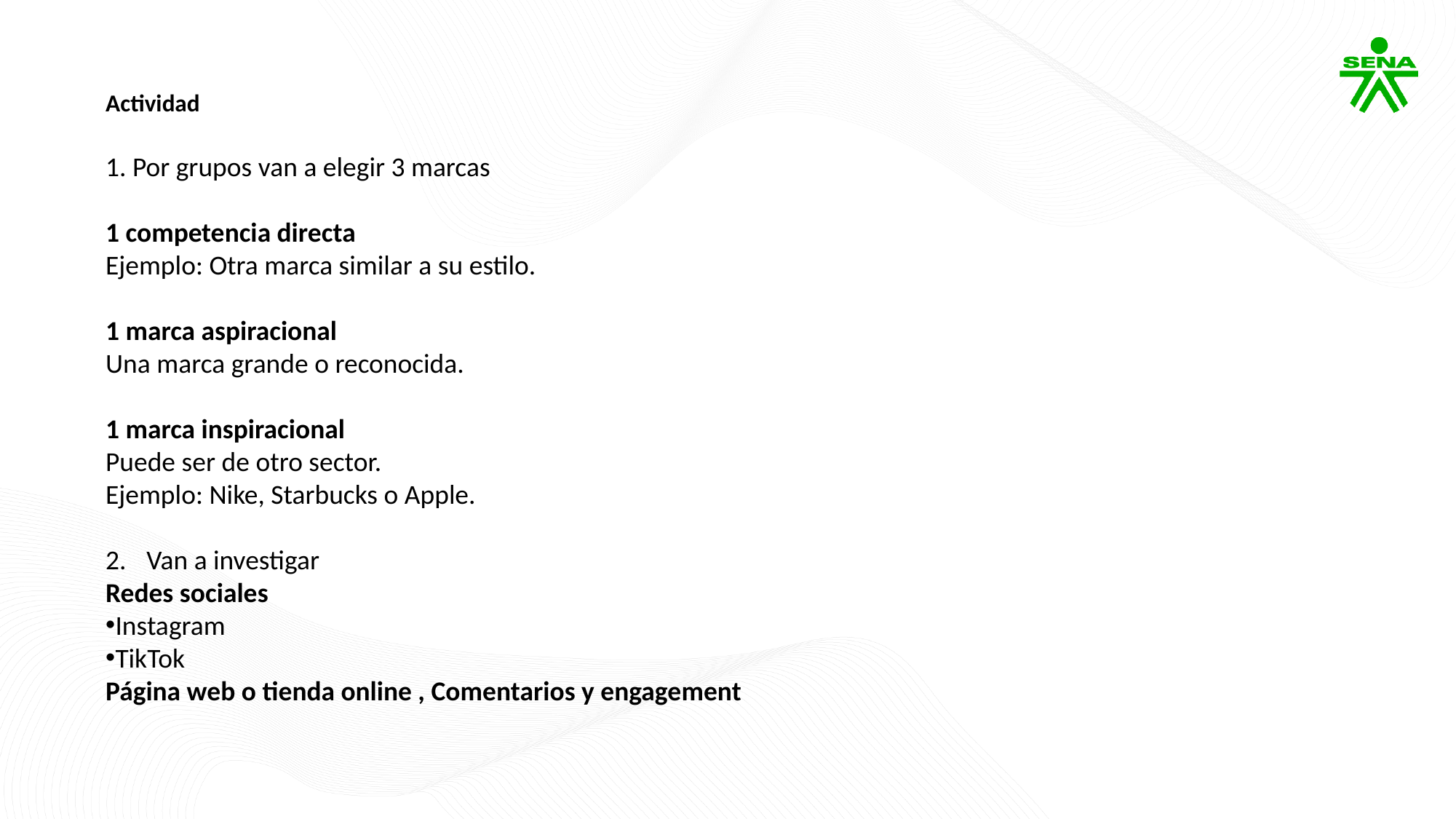

Actividad

1. Por grupos van a elegir 3 marcas

1 competencia directa
Ejemplo: Otra marca similar a su estilo.

1 marca aspiracional
Una marca grande o reconocida.

1 marca inspiracional
Puede ser de otro sector.
Ejemplo: Nike, Starbucks o Apple.

Van a investigar
Redes sociales
Instagram
TikTok
Página web o tienda online , Comentarios y engagement